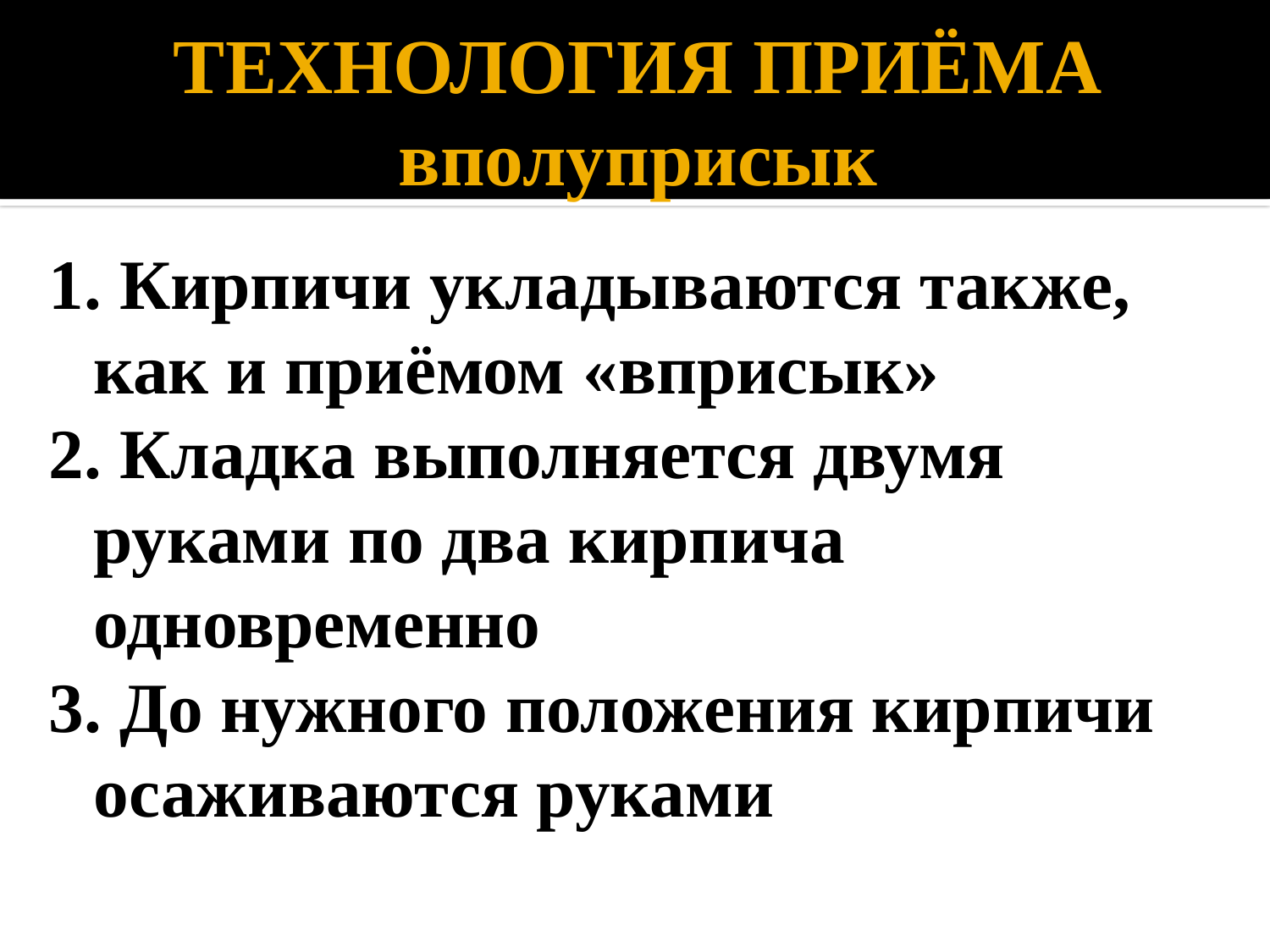

# ТЕХНОЛОГИЯ ПРИЁМА вполуприсык
1. Кирпичи укладываются также, как и приёмом «вприсык»
2. Кладка выполняется двумя руками по два кирпича одновременно
3. До нужного положения кирпичи осаживаются руками